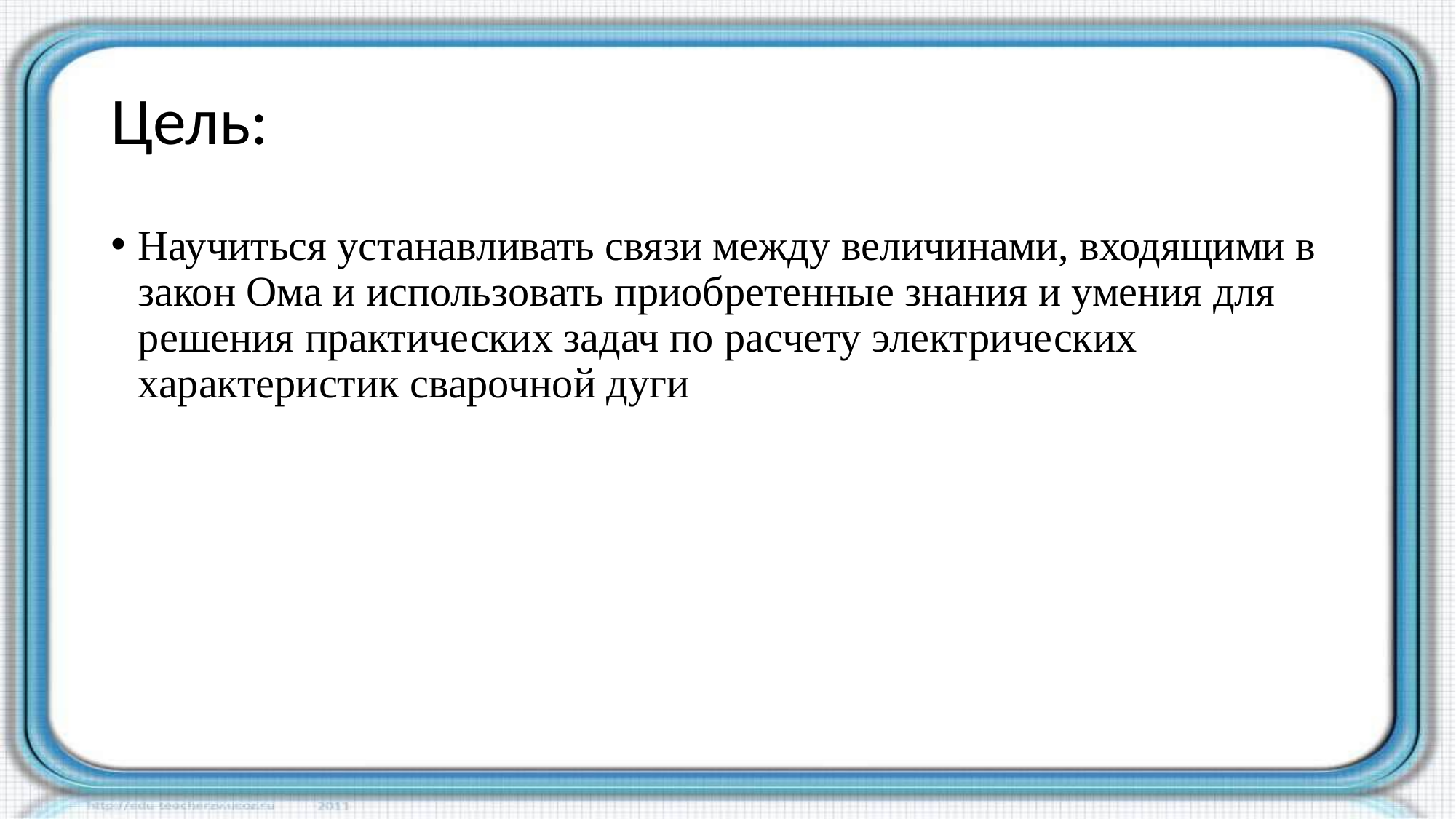

# Цель:
Научиться устанавливать связи между величинами, входящими в закон Ома и использовать приобретенные знания и умения для решения практических задач по расчету электрических характеристик сварочной дуги